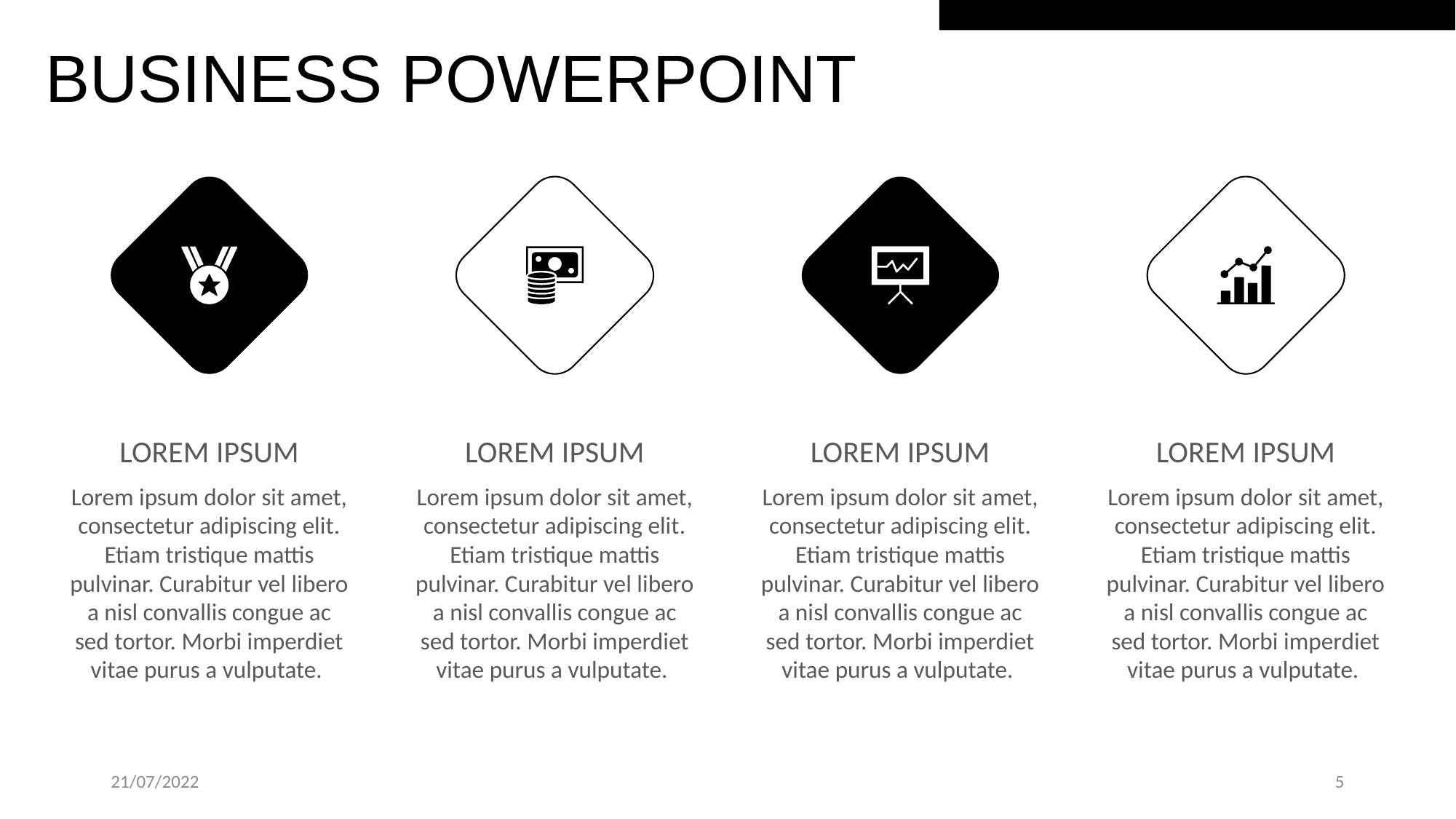

BUSINESS POWERPOINT

LOREM IPSUM
LOREM IPSUM
LOREM IPSUM
LOREM IPSUM
Lorem ipsum dolor sit amet, consectetur adipiscing elit. Etiam tristique mattis pulvinar. Curabitur vel libero a nisl convallis congue ac sed tortor. Morbi imperdiet vitae purus a vulputate.
Lorem ipsum dolor sit amet, consectetur adipiscing elit. Etiam tristique mattis pulvinar. Curabitur vel libero a nisl convallis congue ac sed tortor. Morbi imperdiet vitae purus a vulputate.
Lorem ipsum dolor sit amet, consectetur adipiscing elit. Etiam tristique mattis pulvinar. Curabitur vel libero a nisl convallis congue ac sed tortor. Morbi imperdiet vitae purus a vulputate.
Lorem ipsum dolor sit amet, consectetur adipiscing elit. Etiam tristique mattis pulvinar. Curabitur vel libero a nisl convallis congue ac sed tortor. Morbi imperdiet vitae purus a vulputate.
21/07/2022
5